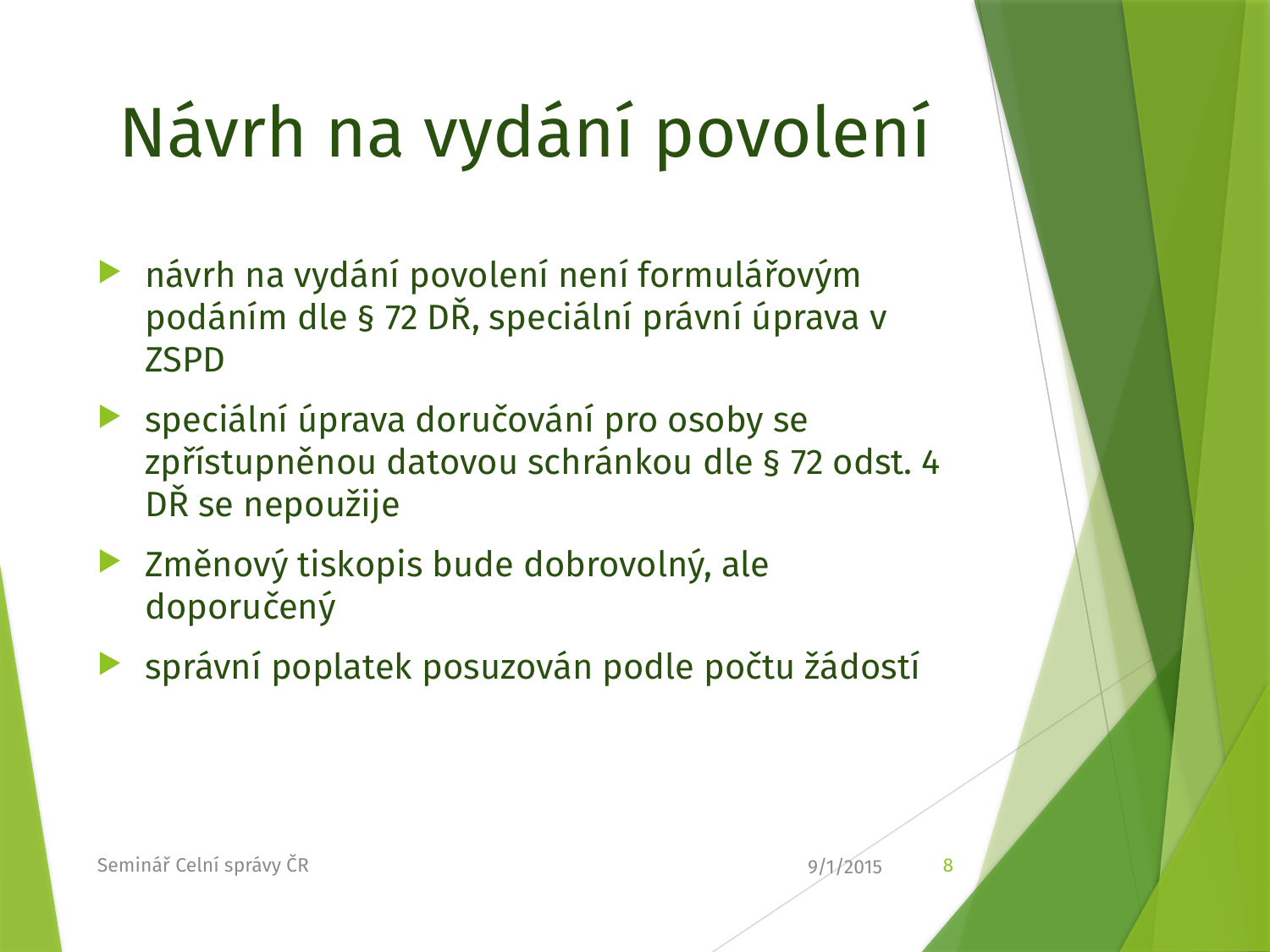

# Návrh na vydání povolení
návrh na vydání povolení není formulářovým podáním dle § 72 DŘ, speciální právní úprava v ZSPD
speciální úprava doručování pro osoby se zpřístupněnou datovou schránkou dle § 72 odst. 4 DŘ se nepoužije
Změnový tiskopis bude dobrovolný, ale doporučený
správní poplatek posuzován podle počtu žádostí

Seminář Celní správy ČR
8
9/1/2015